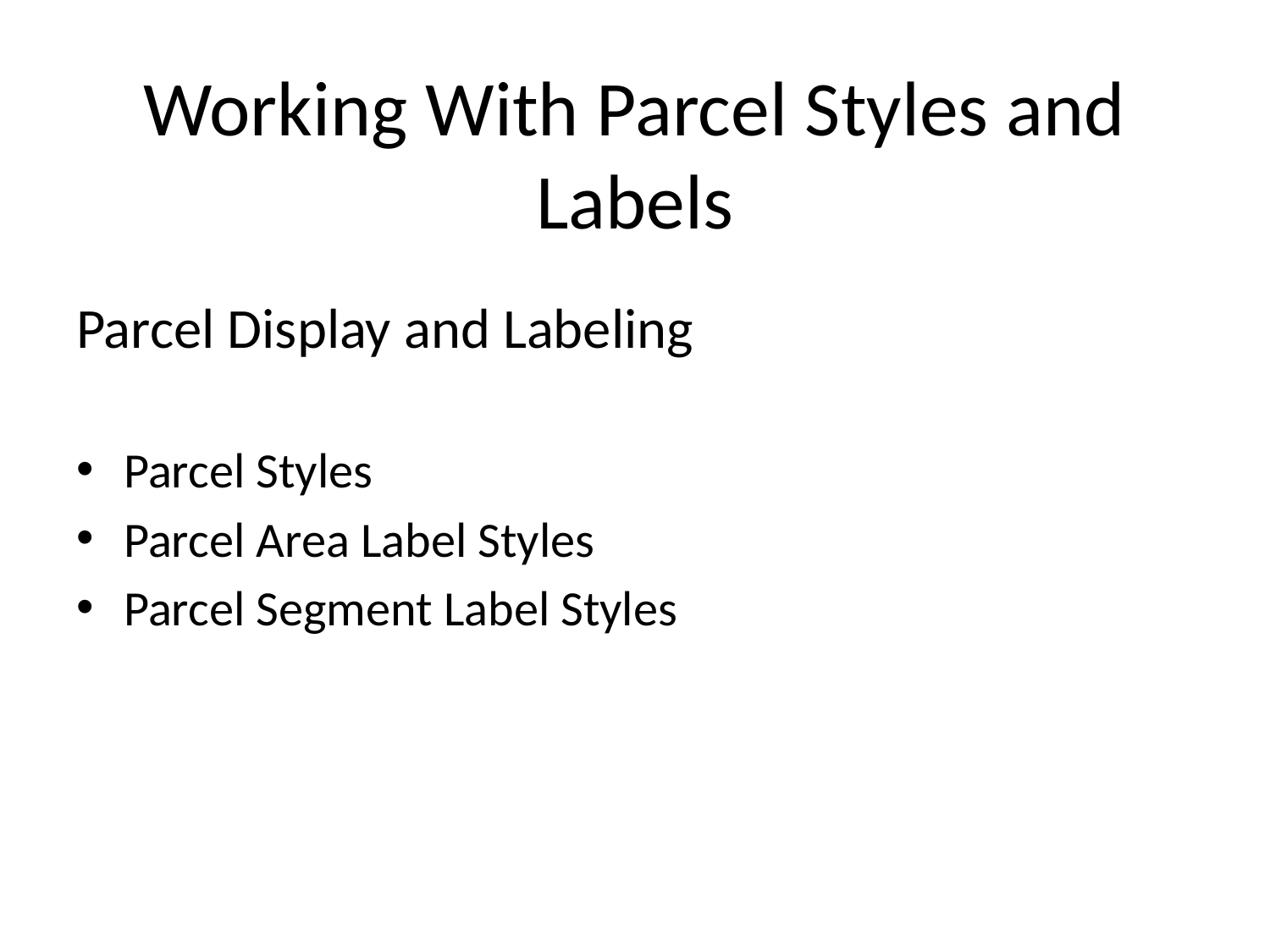

# Working With Parcel Styles and Labels
Parcel Display and Labeling

Parcel Styles
Parcel Area Label Styles
Parcel Segment Label Styles